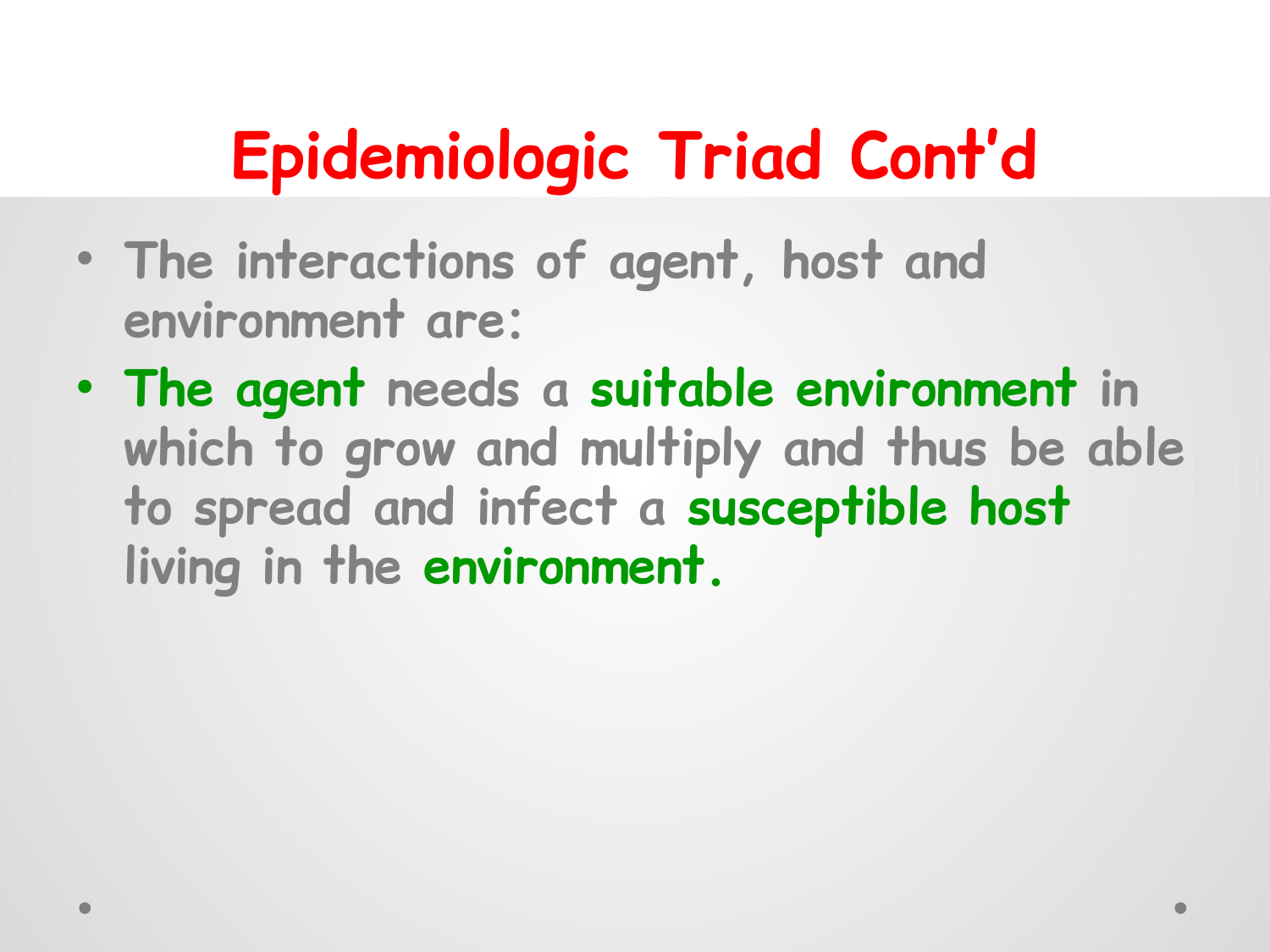

# Epidemiologic Triad Cont’d
The interactions of agent, host and environment are:
The agent needs a suitable environment in which to grow and multiply and thus be able to spread and infect a susceptible host living in the environment.